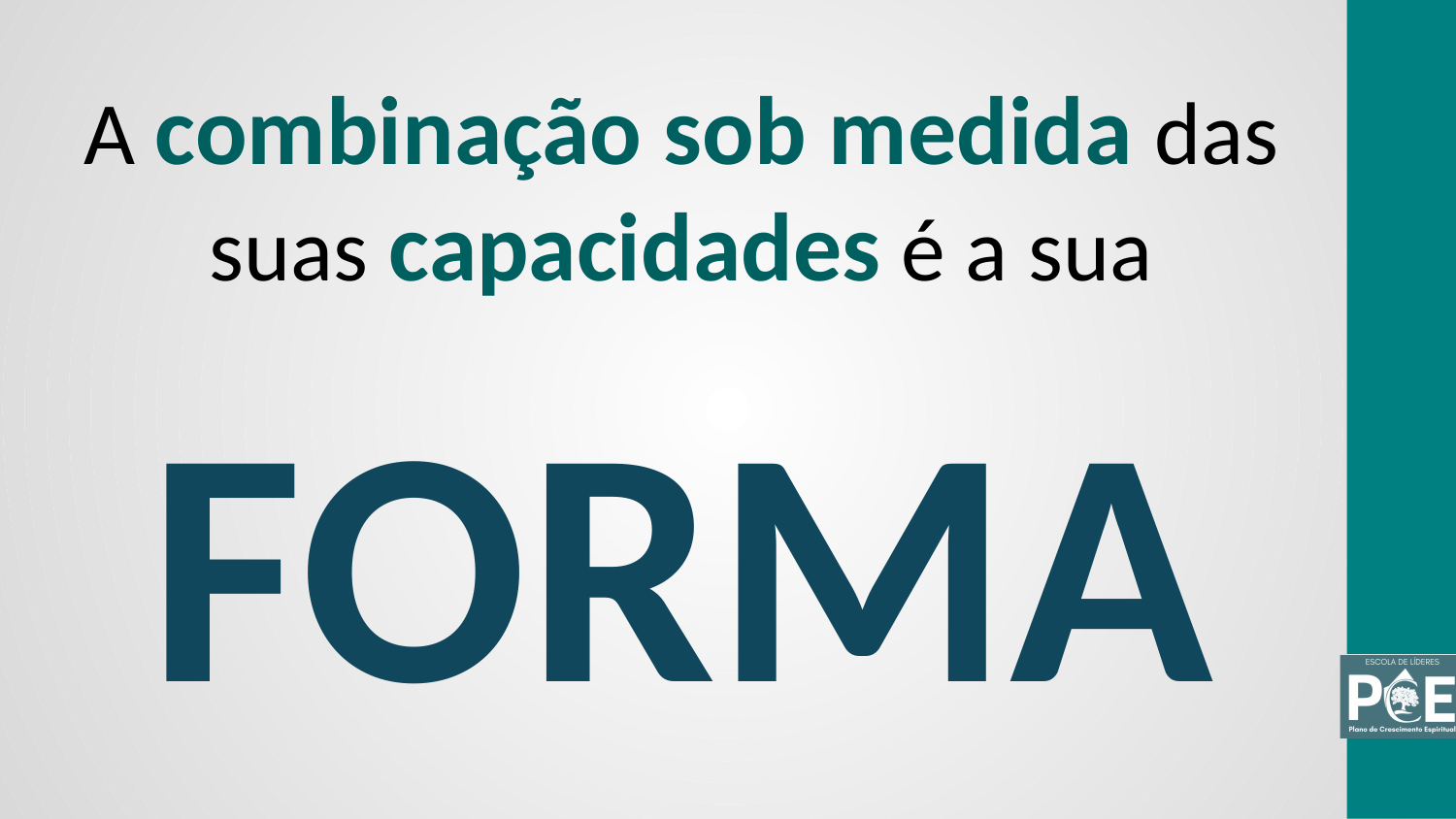

A combinação sob medida das suas capacidades é a sua
FORMA